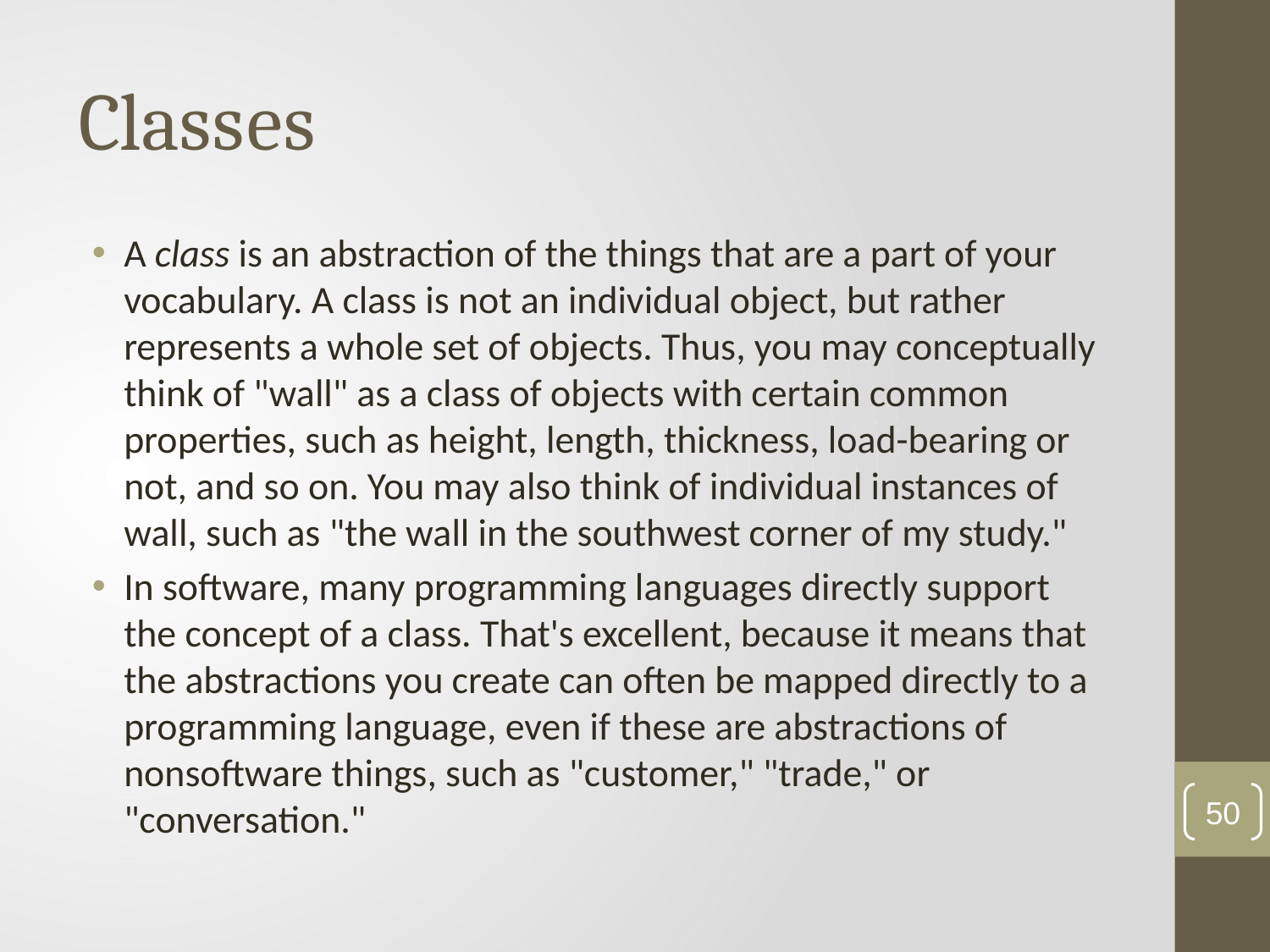

# Classes
A class is an abstraction of the things that are a part of your vocabulary. A class is not an individual object, but rather represents a whole set of objects. Thus, you may conceptually think of "wall" as a class of objects with certain common properties, such as height, length, thickness, load-bearing or not, and so on. You may also think of individual instances of wall, such as "the wall in the southwest corner of my study."
In software, many programming languages directly support the concept of a class. That's excellent, because it means that the abstractions you create can often be mapped directly to a programming language, even if these are abstractions of nonsoftware things, such as "customer," "trade," or "conversation."

50